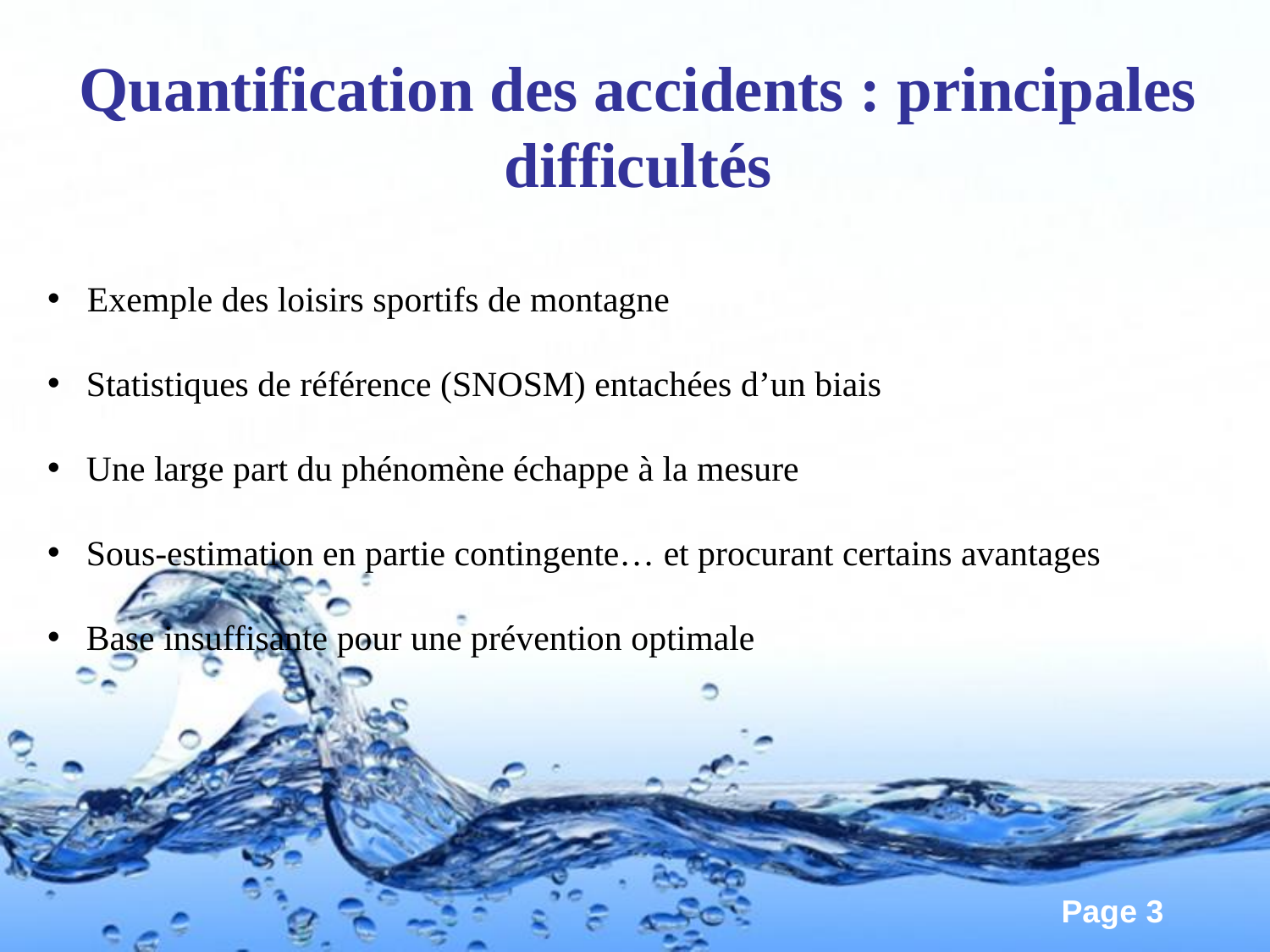

Quantification des accidents : principales difficultés

 Exemple des loisirs sportifs de montagne

 Statistiques de référence (SNOSM) entachées d’un biais

 Une large part du phénomène échappe à la mesure

 Sous-estimation en partie contingente… et procurant certains avantages

 Base insuffisante pour une prévention optimale